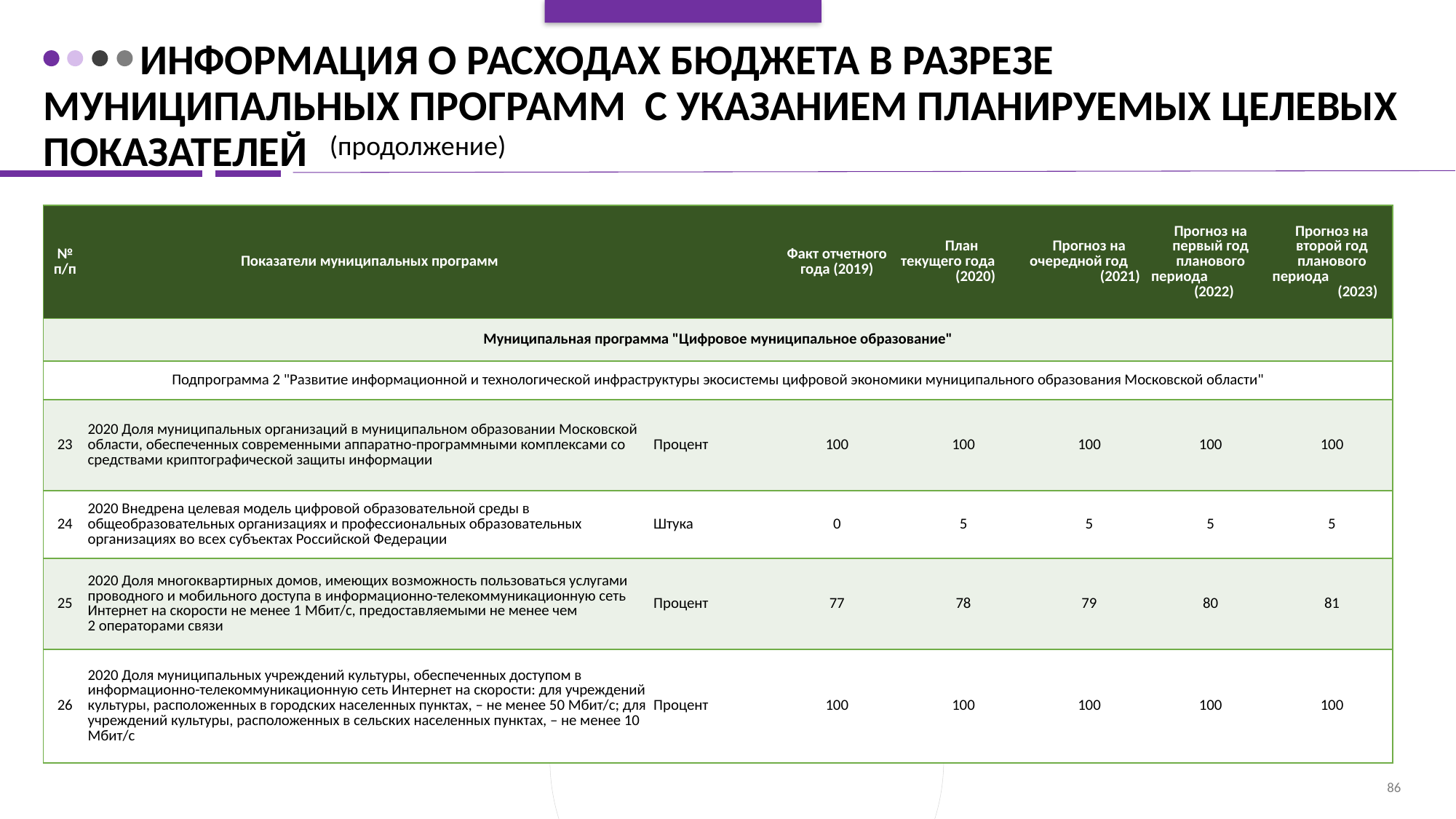

# Информация о расходах бюджета в разрезе муниципальных программ  с указанием планируемых целевых показателей
(продолжение)
| № п/п | Показатели муниципальных программ |  | Факт отчетного года (2019) | План текущего года (2020) | Прогноз на очередной год (2021) | Прогноз на первый год планового периода (2022) | Прогноз на второй год планового периода (2023) |
| --- | --- | --- | --- | --- | --- | --- | --- |
| Муниципальная программа "Цифровое муниципальное образование" |  |  |  |  |  |  |  |
| Подпрограмма 2 "Развитие информационной и технологической инфраструктуры экосистемы цифровой экономики муниципального образования Московской области" |  |  |  |  |  |  |  |
| 23 | 2020 Доля муниципальных организаций в муниципальном образовании Московской области, обеспеченных современными аппаратно-программными комплексами со средствами криптографической защиты информации | Процент | 100 | 100 | 100 | 100 | 100 |
| 24 | 2020 Внедрена целевая модель цифровой образовательной среды в общеобразовательных организациях и профессиональных образовательных организациях во всех субъектах Российской Федерации | Штука | 0 | 5 | 5 | 5 | 5 |
| 25 | 2020 Доля многоквартирных домов, имеющих возможность пользоваться услугами проводного и мобильного доступа в информационно-телекоммуникационную сеть Интернет на скорости не менее 1 Мбит/с, предоставляемыми не менее чем 2 операторами связи | Процент | 77 | 78 | 79 | 80 | 81 |
| 26 | 2020 Доля муниципальных учреждений культуры, обеспеченных доступом в информационно-телекоммуникационную сеть Интернет на скорости: для учреждений культуры, расположенных в городских населенных пунктах, – не менее 50 Мбит/с; для учреждений культуры, расположенных в сельских населенных пунктах, – не менее 10 Мбит/с | Процент | 100 | 100 | 100 | 100 | 100 |
86